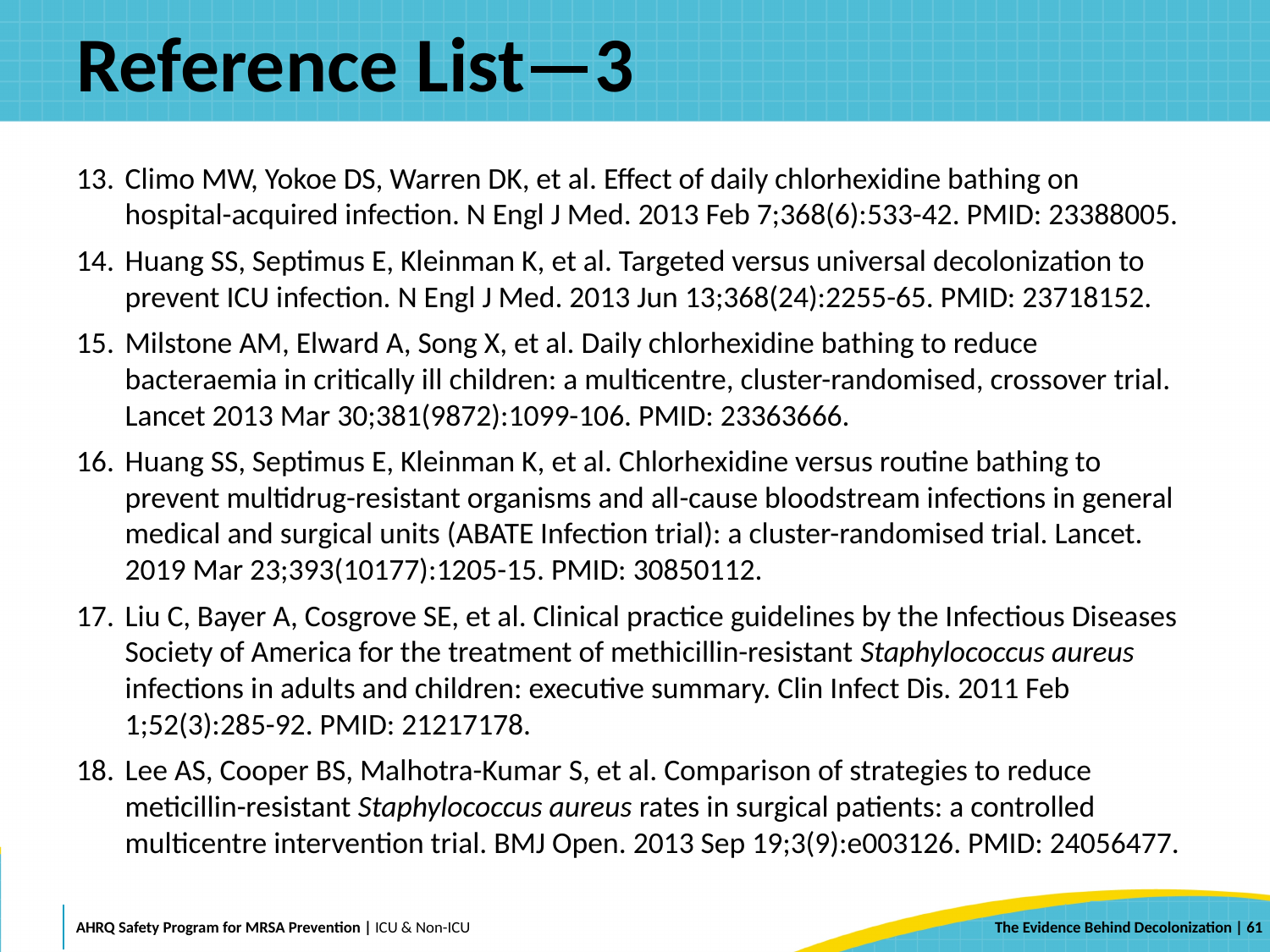

# Reference List—3
Climo MW, Yokoe DS, Warren DK, et al. Effect of daily chlorhexidine bathing on hospital-acquired infection. N Engl J Med. 2013 Feb 7;368(6):533-42. PMID: 23388005.
Huang SS, Septimus E, Kleinman K, et al. Targeted versus universal decolonization to prevent ICU infection. N Engl J Med. 2013 Jun 13;368(24):2255-65. PMID: 23718152.
Milstone AM, Elward A, Song X, et al. Daily chlorhexidine bathing to reduce bacteraemia in critically ill children: a multicentre, cluster-randomised, crossover trial. Lancet 2013 Mar 30;381(9872):1099-106. PMID: 23363666.
Huang SS, Septimus E, Kleinman K, et al. Chlorhexidine versus routine bathing to prevent multidrug-resistant organisms and all-cause bloodstream infections in general medical and surgical units (ABATE Infection trial): a cluster-randomised trial. Lancet. 2019 Mar 23;393(10177):1205-15. PMID: 30850112.
Liu C, Bayer A, Cosgrove SE, et al. Clinical practice guidelines by the Infectious Diseases Society of America for the treatment of methicillin-resistant Staphylococcus aureus infections in adults and children: executive summary. Clin Infect Dis. 2011 Feb 1;52(3):285-92. PMID: 21217178.
Lee AS, Cooper BS, Malhotra-Kumar S, et al. Comparison of strategies to reduce meticillin-resistant Staphylococcus aureus rates in surgical patients: a controlled multicentre intervention trial. BMJ Open. 2013 Sep 19;3(9):e003126. PMID: 24056477.
 | 61